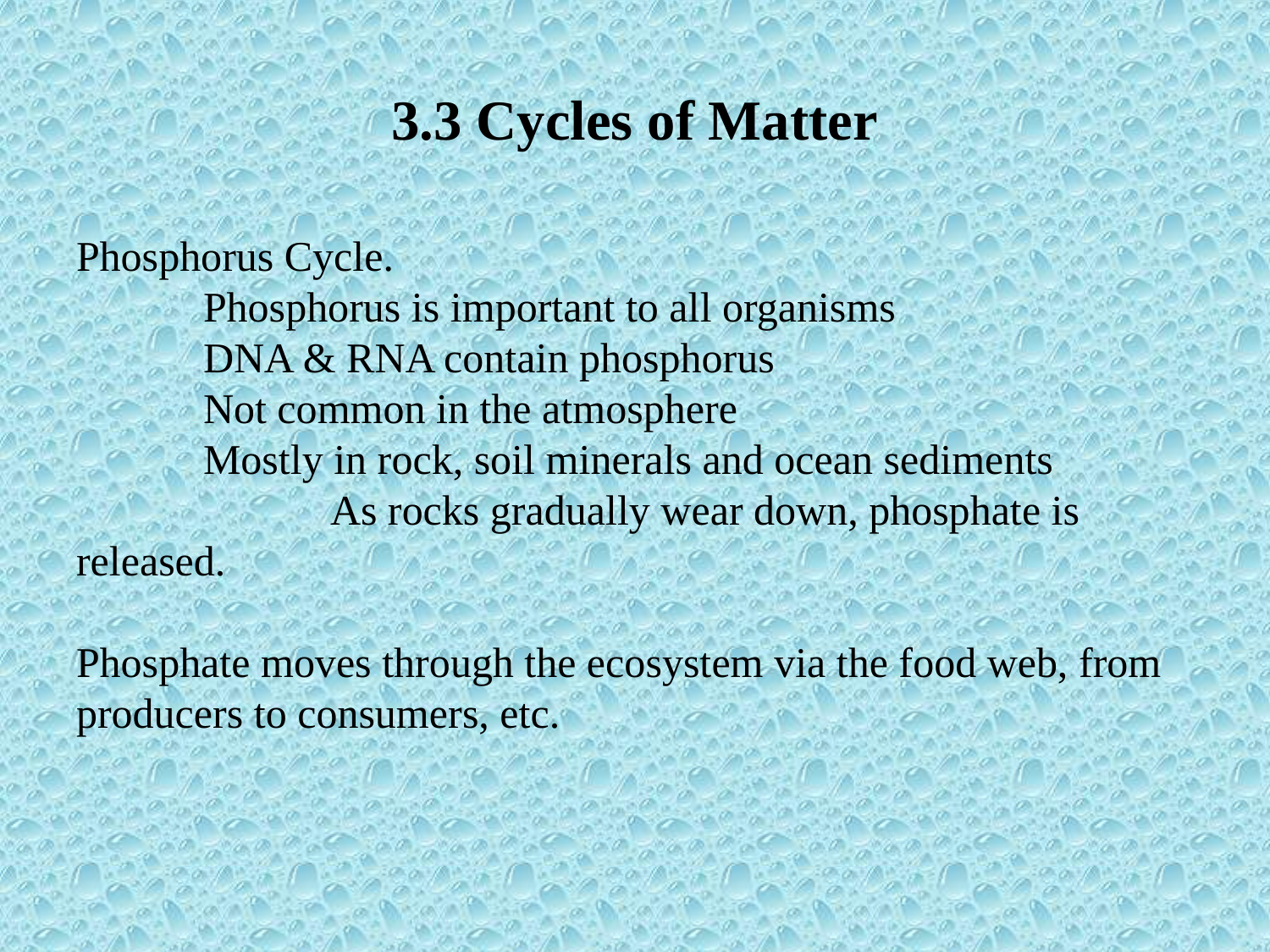

# 3.3 Cycles of Matter
Phosphorus Cycle.
	Phosphorus is important to all organisms
	DNA & RNA contain phosphorus
	Not common in the atmosphere
	Mostly in rock, soil minerals and ocean sediments
		As rocks gradually wear down, phosphate is released.

Phosphate moves through the ecosystem via the food web, from producers to consumers, etc.